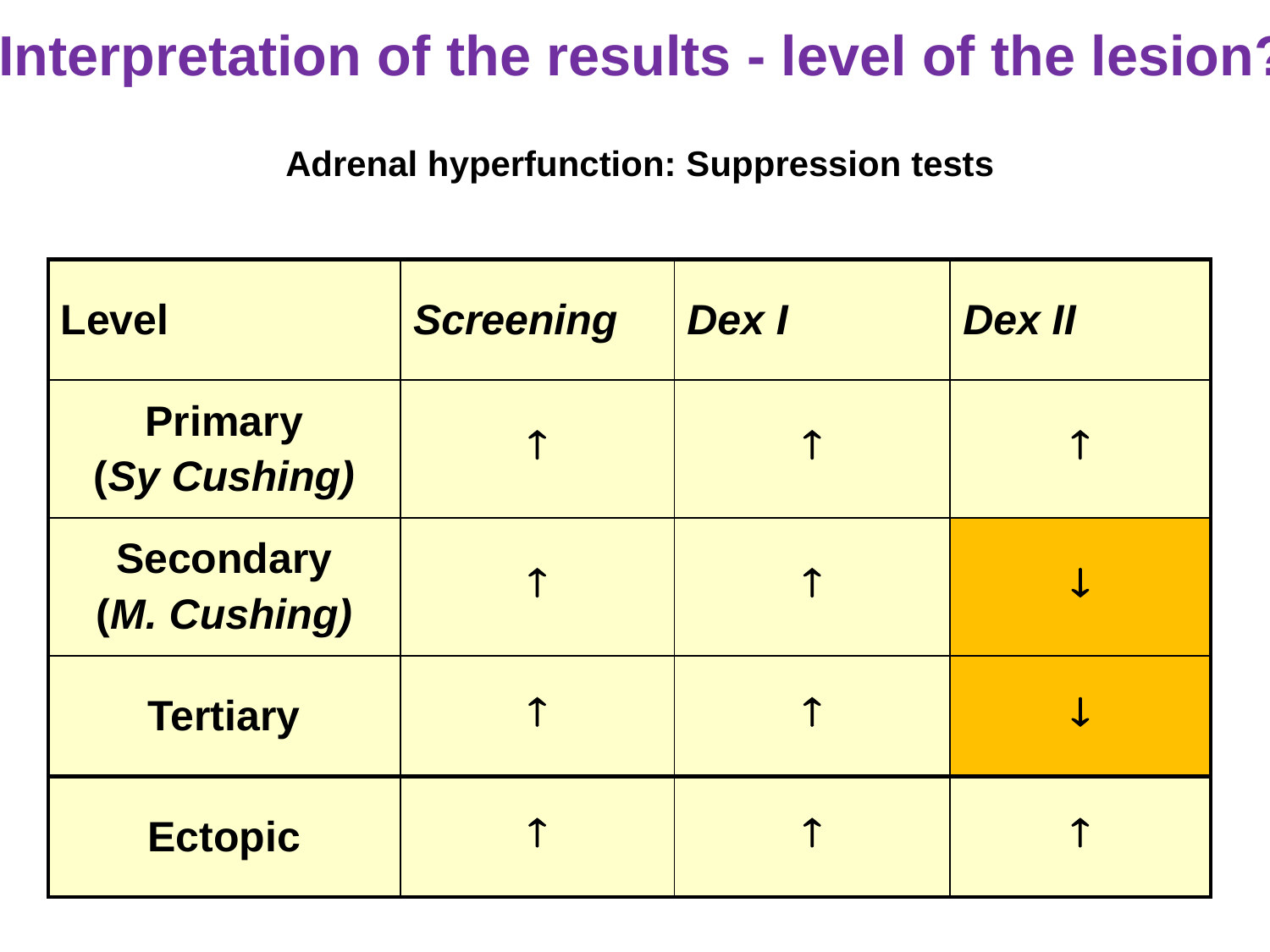

# Interpretation of the results - level of the lesion?

Adrenal hyperfunction: Suppression tests
| Level | Screening | Dex I | Dex II |
| --- | --- | --- | --- |
| Primary (Sy Cushing) | ↑ | ↑ | ↑ |
| Secondary (M. Cushing) | ↑ | ↑ | ↓ |
| Tertiary | ↑ | ↑ | ↓ |
| Ectopic | ↑ | ↑ | ↑ |